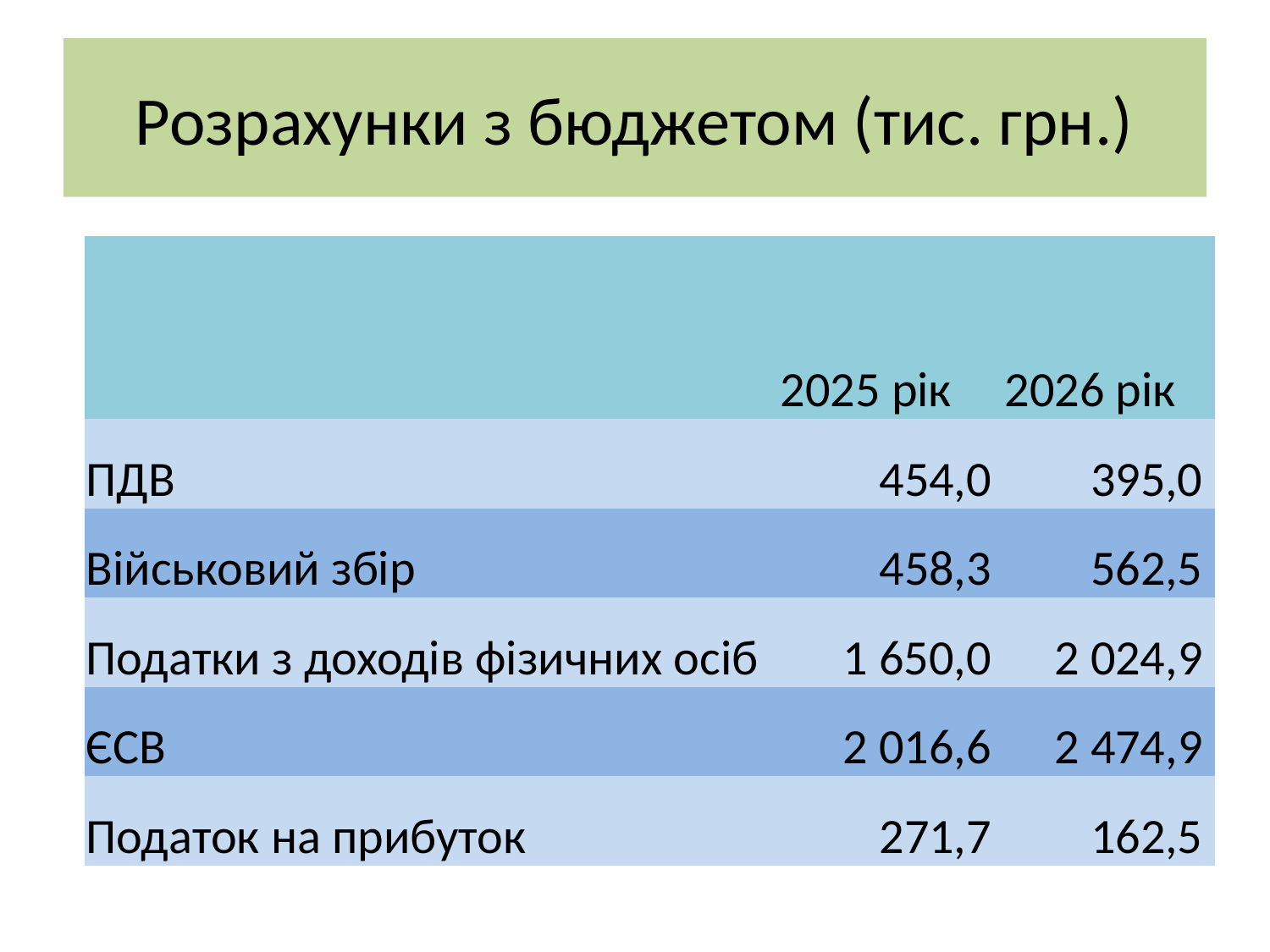

# Розрахунки з бюджетом (тис. грн.)
|  | 2025 рік | 2026 рік |
| --- | --- | --- |
| ПДВ | 454,0 | 395,0 |
| Військовий збір | 458,3 | 562,5 |
| Податки з доходів фізичних осіб | 1 650,0 | 2 024,9 |
| ЄСВ | 2 016,6 | 2 474,9 |
| Податок на прибуток | 271,7 | 162,5 |